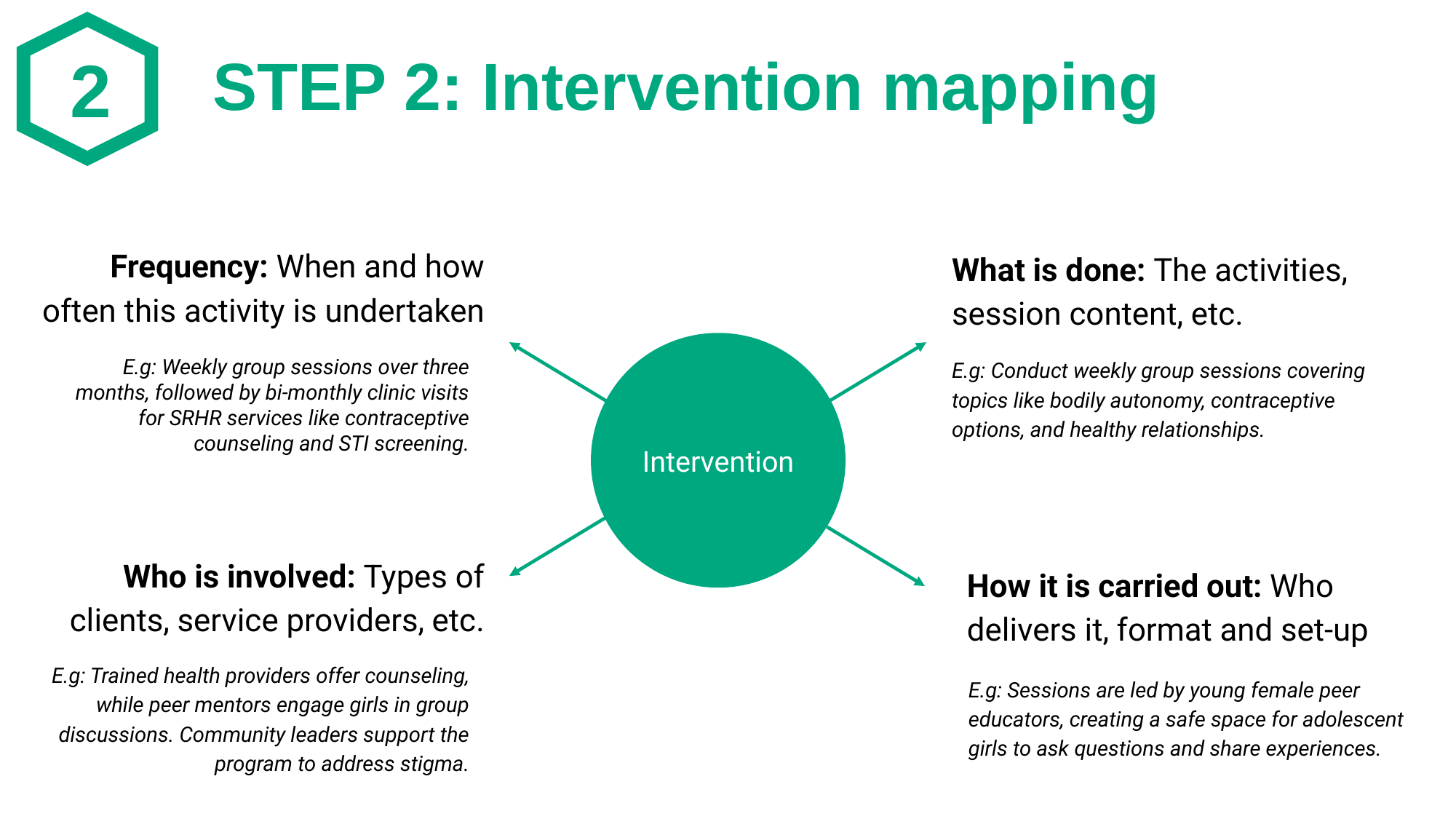

2
# STEP 2: Intervention mapping
Frequency: When and how often this activity is undertaken
What is done: The activities, session content, etc.
Intervention
E.g: Weekly group sessions over three months, followed by bi-monthly clinic visits for SRHR services like contraceptive counseling and STI screening.
E.g: Conduct weekly group sessions covering topics like bodily autonomy, contraceptive options, and healthy relationships.
Who is involved: Types of clients, service providers, etc.
How it is carried out: Who delivers it, format and set-up
E.g: Trained health providers offer counseling, while peer mentors engage girls in group discussions. Community leaders support the program to address stigma.
E.g: Sessions are led by young female peer educators, creating a safe space for adolescent girls to ask questions and share experiences.